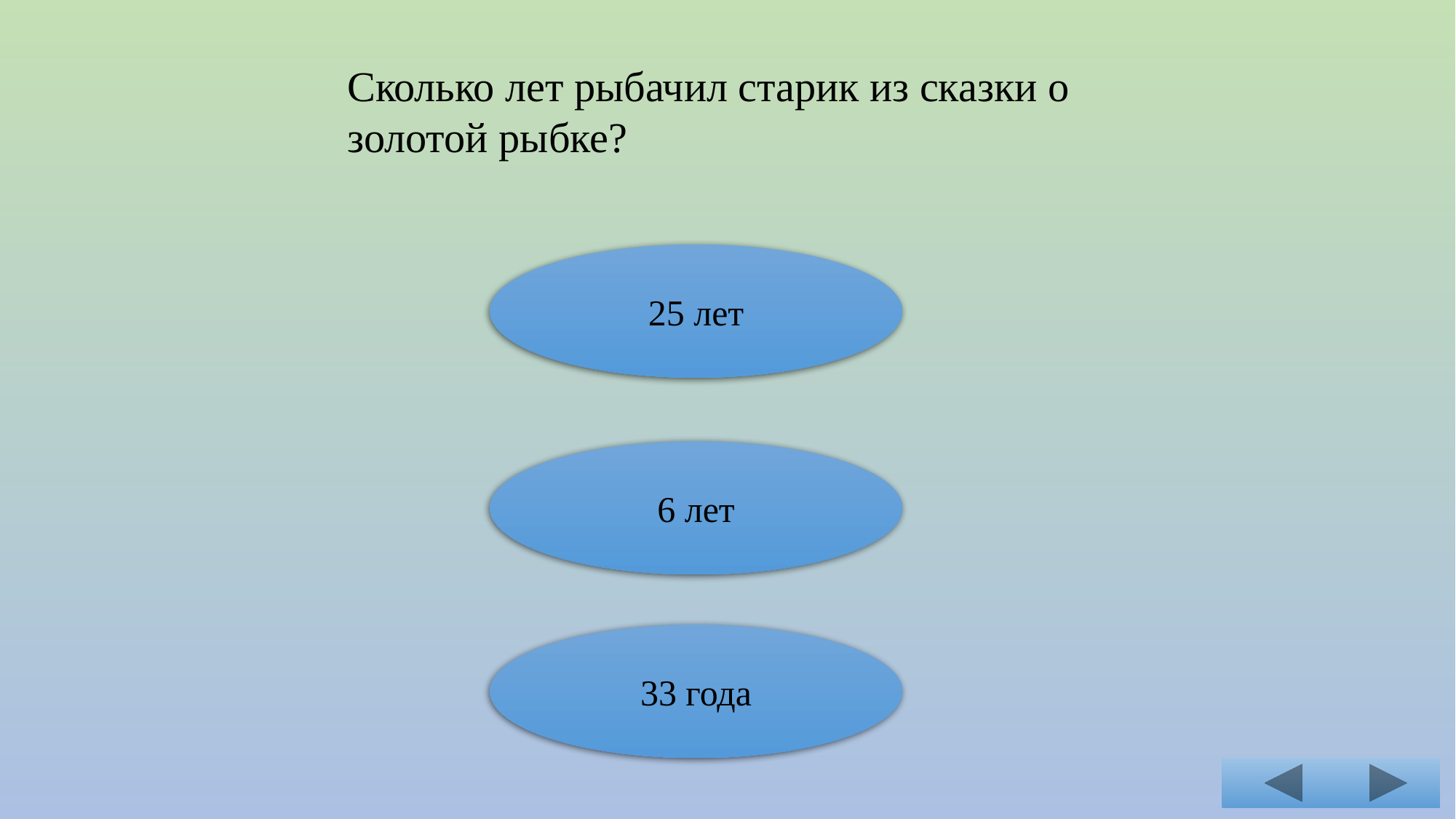

Сколько лет рыбачил старик из сказки о золотой рыбке?
25 лет
6 лет
33 года